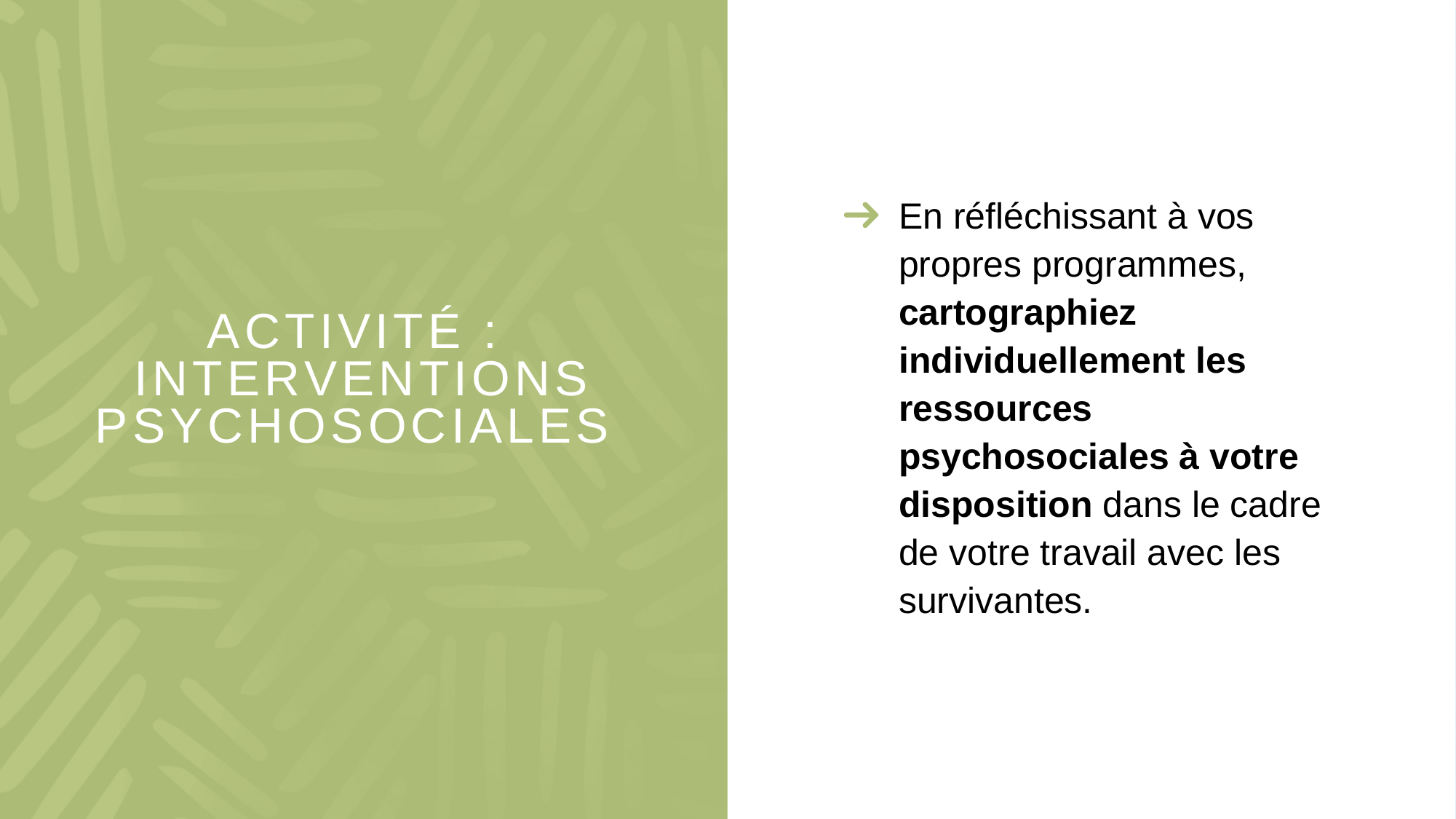

En réfléchissant à vos propres programmes, cartographiez individuellement les ressources psychosociales à votre disposition dans le cadre de votre travail avec les survivantes.
# Activité : Interventions psychosociales